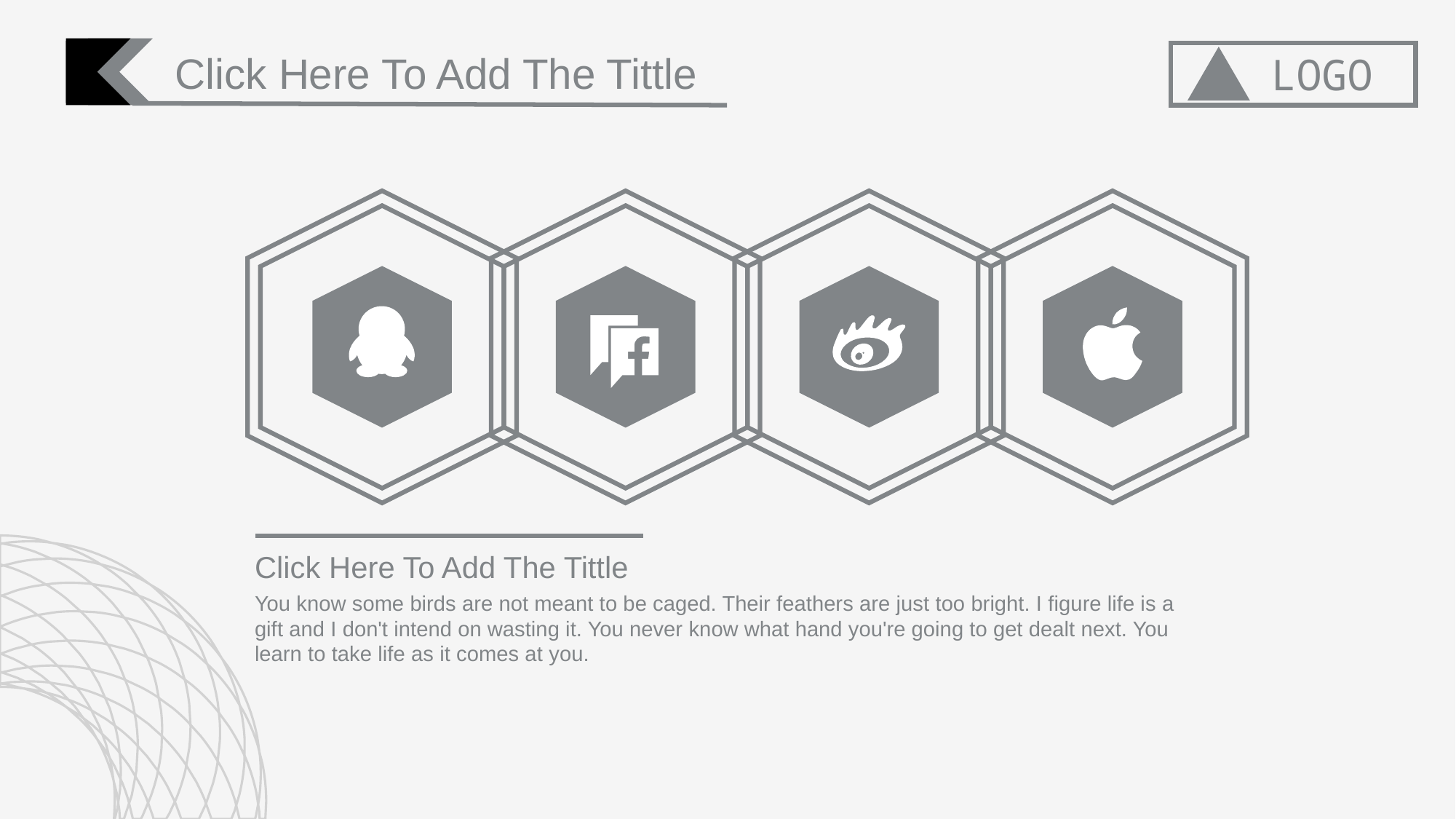

Click Here To Add The Tittle

LOGO

Click Here To Add The Tittle
You know some birds are not meant to be caged. Their feathers are just too bright. I figure life is a gift and I don't intend on wasting it. You never know what hand you're going to get dealt next. You learn to take life as it comes at you.